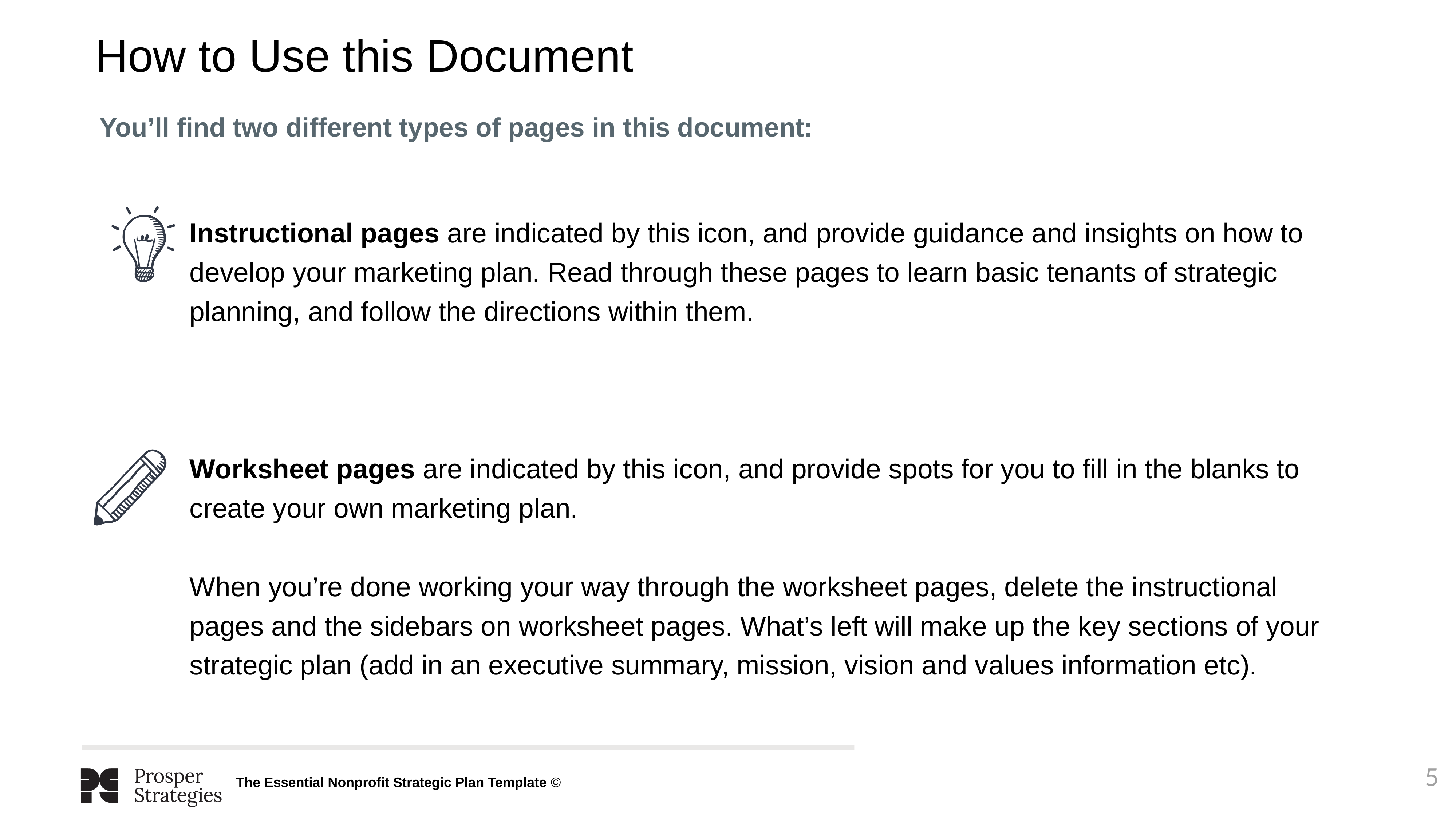

How to Use this Document
You’ll find two different types of pages in this document:

Instructional pages are indicated by this icon, and provide guidance and insights on how to develop your marketing plan. Read through these pages to learn basic tenants of strategic planning, and follow the directions within them.

Worksheet pages are indicated by this icon, and provide spots for you to fill in the blanks to create your own marketing plan.

When you’re done working your way through the worksheet pages, delete the instructional pages and the sidebars on worksheet pages. What’s left will make up the key sections of your strategic plan (add in an executive summary, mission, vision and values information etc).

5